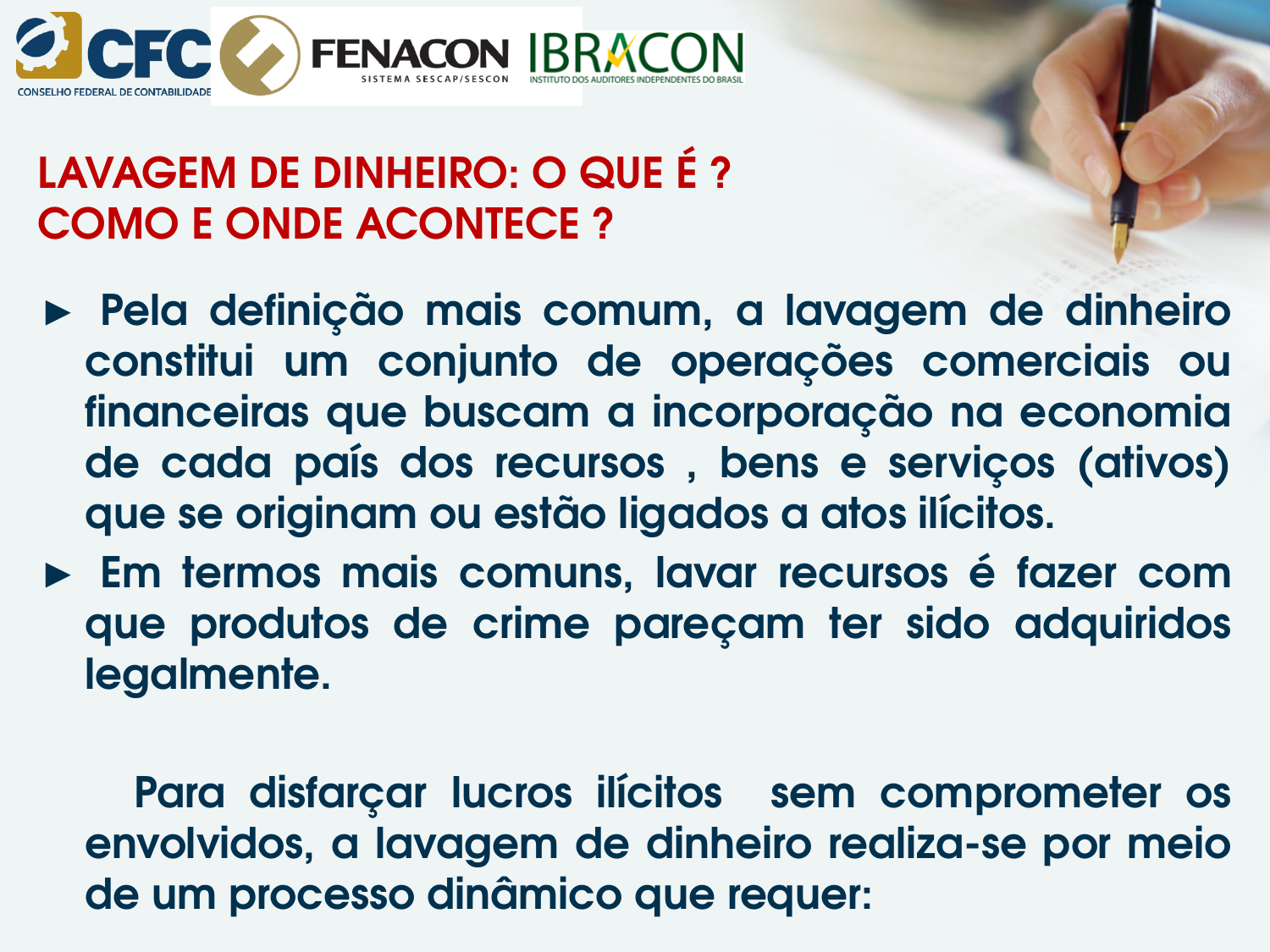

LAVAGEM DE DINHEIRO: O QUE É ?
COMO E ONDE ACONTECE ?
► Pela definição mais comum, a lavagem de dinheiro constitui um conjunto de operações comerciais ou financeiras que buscam a incorporação na economia de cada país dos recursos , bens e serviços (ativos) que se originam ou estão ligados a atos ilícitos.
► Em termos mais comuns, lavar recursos é fazer com que produtos de crime pareçam ter sido adquiridos legalmente.

    Para disfarçar lucros ilícitos  sem comprometer os envolvidos, a lavagem de dinheiro realiza-se por meio de um processo dinâmico que requer: